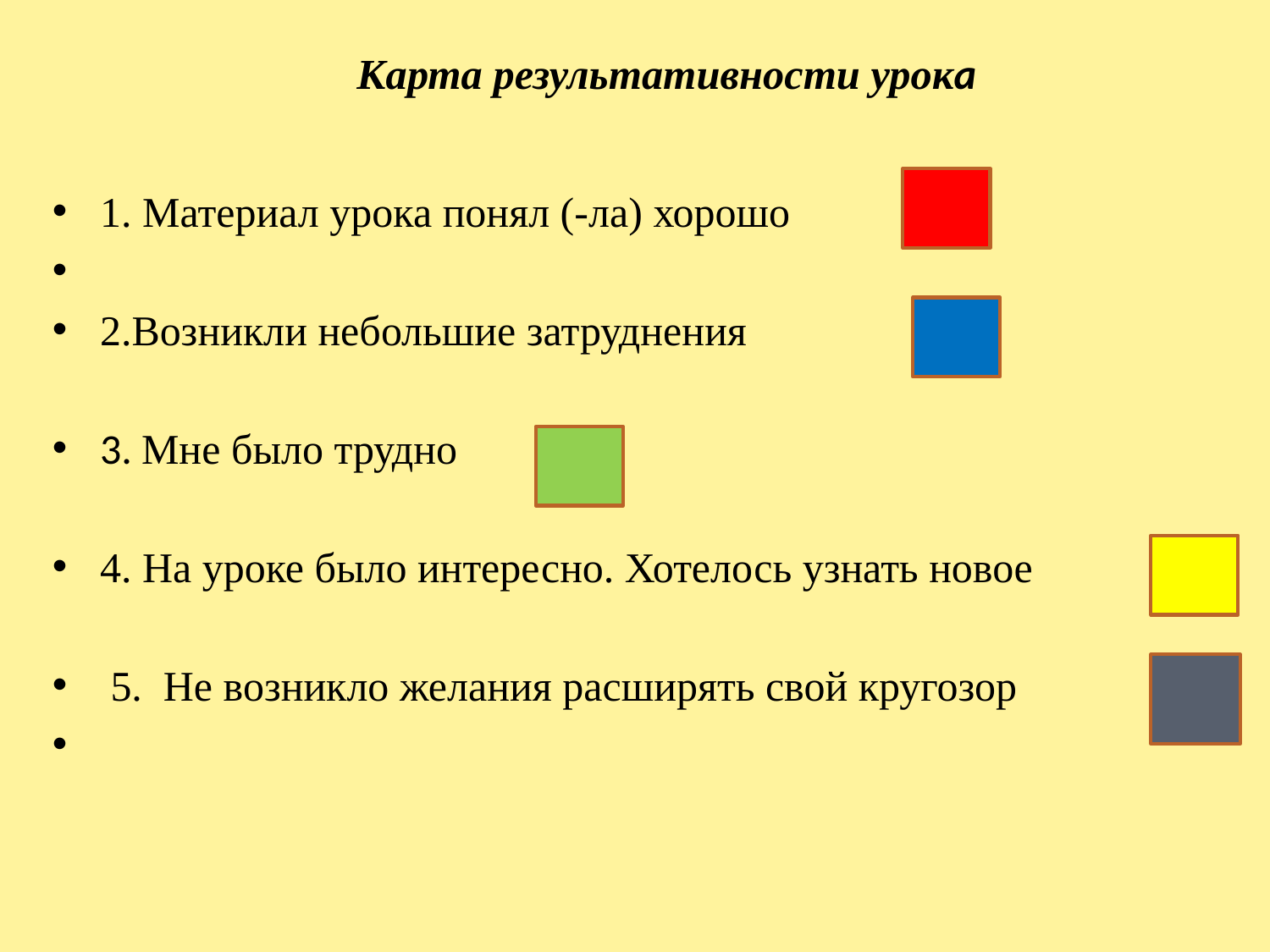

# Карта результативности урока

1. Материал урока понял (-ла) хорошо

2.Возникли небольшие затруднения

3. Мне было трудно

4. На уроке было интересно. Хотелось узнать новое

 5.  Не возникло желания расширять свой кругозор